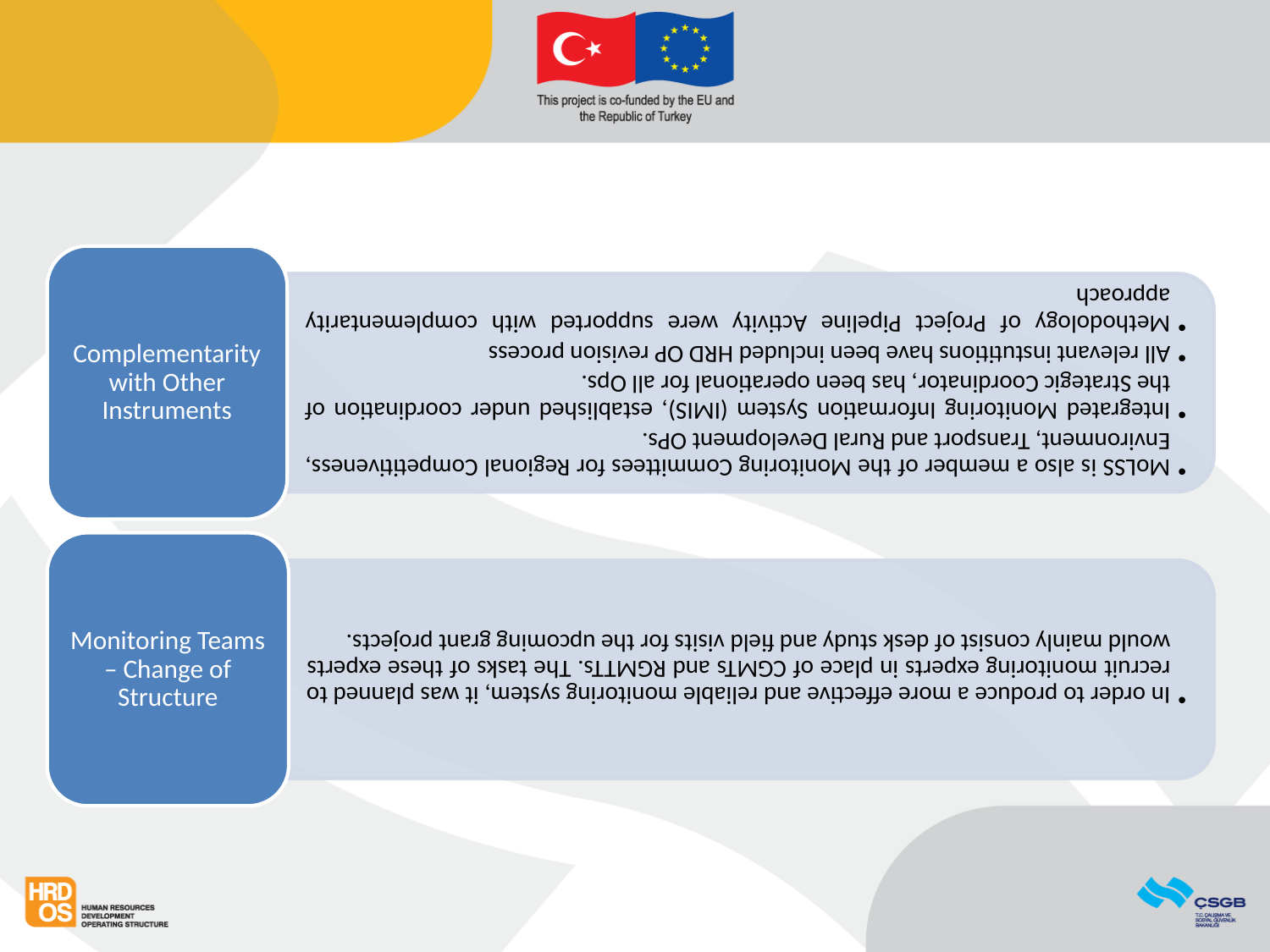

MoLSS is also a member of the Monitoring Committees for Regional Competitiveness, Environment, Transport and Rural Development OPs.
Integrated Monitoring Information System (IMIS), established under coordination of the Strategic Coordinator, has been operational for all Ops.
All relevant instutitions have been included HRD OP revision process
Methodology of Project Pipeline Activity were supported with complementarity approach
Complementarity with Other Instruments
In order to produce a more effective and reliable monitoring system, it was planned to recruit monitoring experts in place of CGMTs and RGMTTs. The tasks of these experts would mainly consist of desk study and field visits for the upcoming grant projects.
Monitoring Teams – Change of Structure